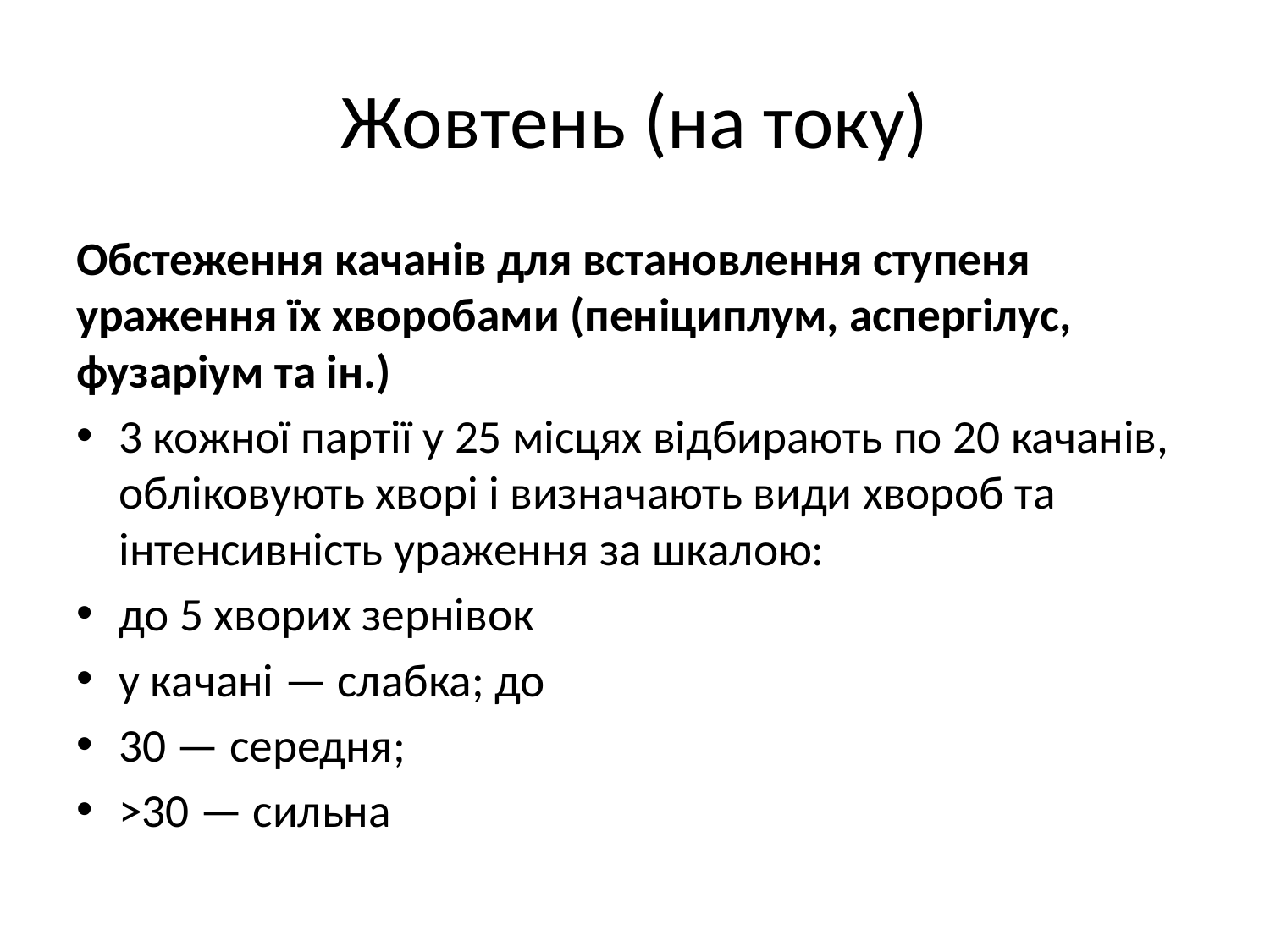

# Жовтень (на току)
Обстеження качанів для встановлення ступеня ураження їх хворобами (пеніциплум, аспергілус, фузаріум та ін.)
3 кожної партії у 25 місцях відбирають по 20 качанів, обліковують хворі і визначають види хвороб та інтенсивність ураження за шкалою:
до 5 хворих зернівок
у качані — слабка; до
30 — середня;
>30 — сильна